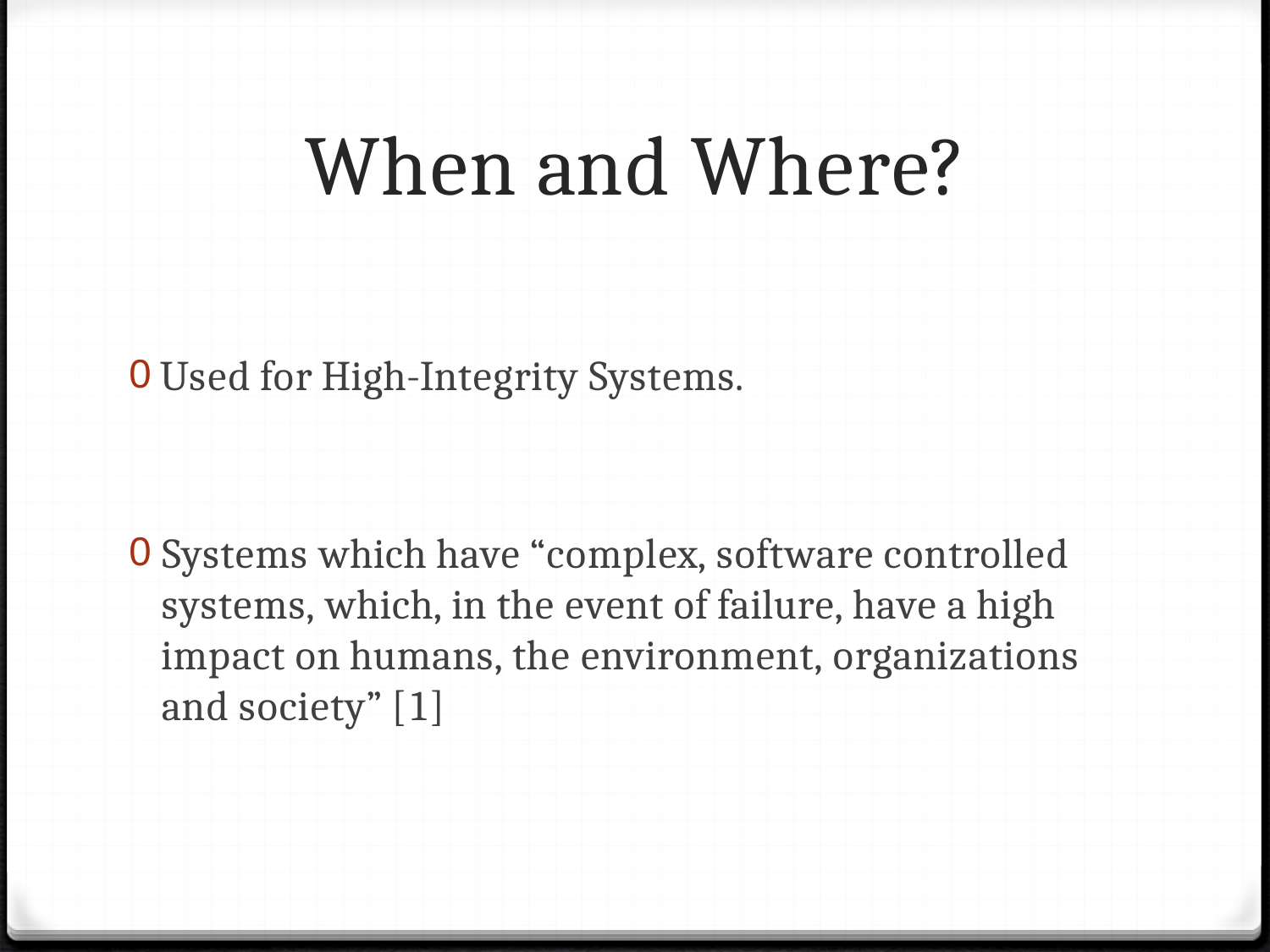

# When and Where?

Used for High-Integrity Systems.

Systems which have “complex, software controlled systems, which, in the event of failure, have a high impact on humans, the environment, organizations and society” [1]